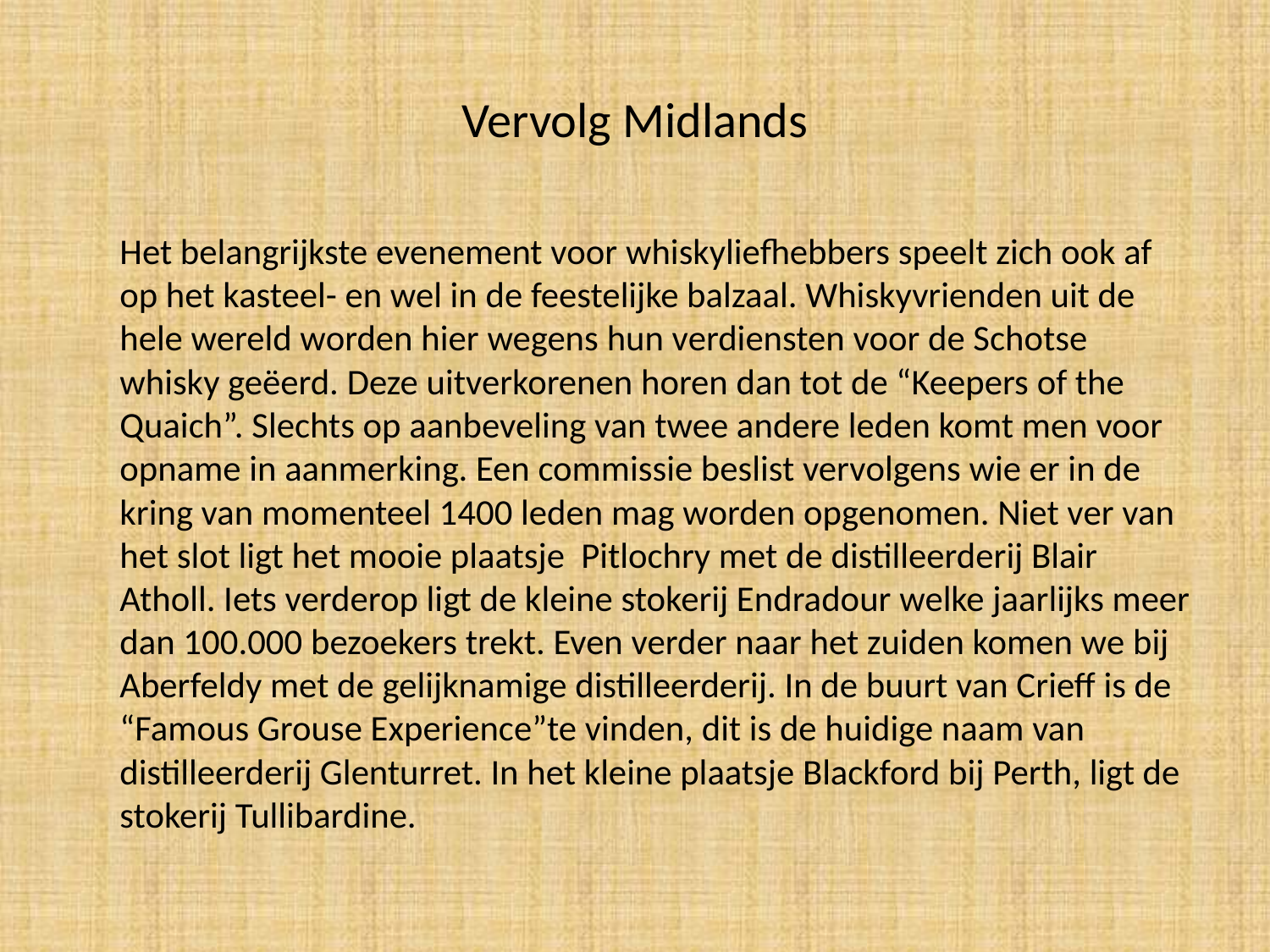

# Vervolg Midlands
	Het belangrijkste evenement voor whiskyliefhebbers speelt zich ook af op het kasteel- en wel in de feestelijke balzaal. Whiskyvrienden uit de hele wereld worden hier wegens hun verdiensten voor de Schotse whisky geëerd. Deze uitverkorenen horen dan tot de “Keepers of the Quaich”. Slechts op aanbeveling van twee andere leden komt men voor opname in aanmerking. Een commissie beslist vervolgens wie er in de kring van momenteel 1400 leden mag worden opgenomen. Niet ver van het slot ligt het mooie plaatsje  Pitlochry met de distilleerderij Blair Atholl. Iets verderop ligt de kleine stokerij Endradour welke jaarlijks meer dan 100.000 bezoekers trekt. Even verder naar het zuiden komen we bij Aberfeldy met de gelijknamige distilleerderij. In de buurt van Crieff is de “Famous Grouse Experience”te vinden, dit is de huidige naam van distilleerderij Glenturret. In het kleine plaatsje Blackford bij Perth, ligt de stokerij Tullibardine.